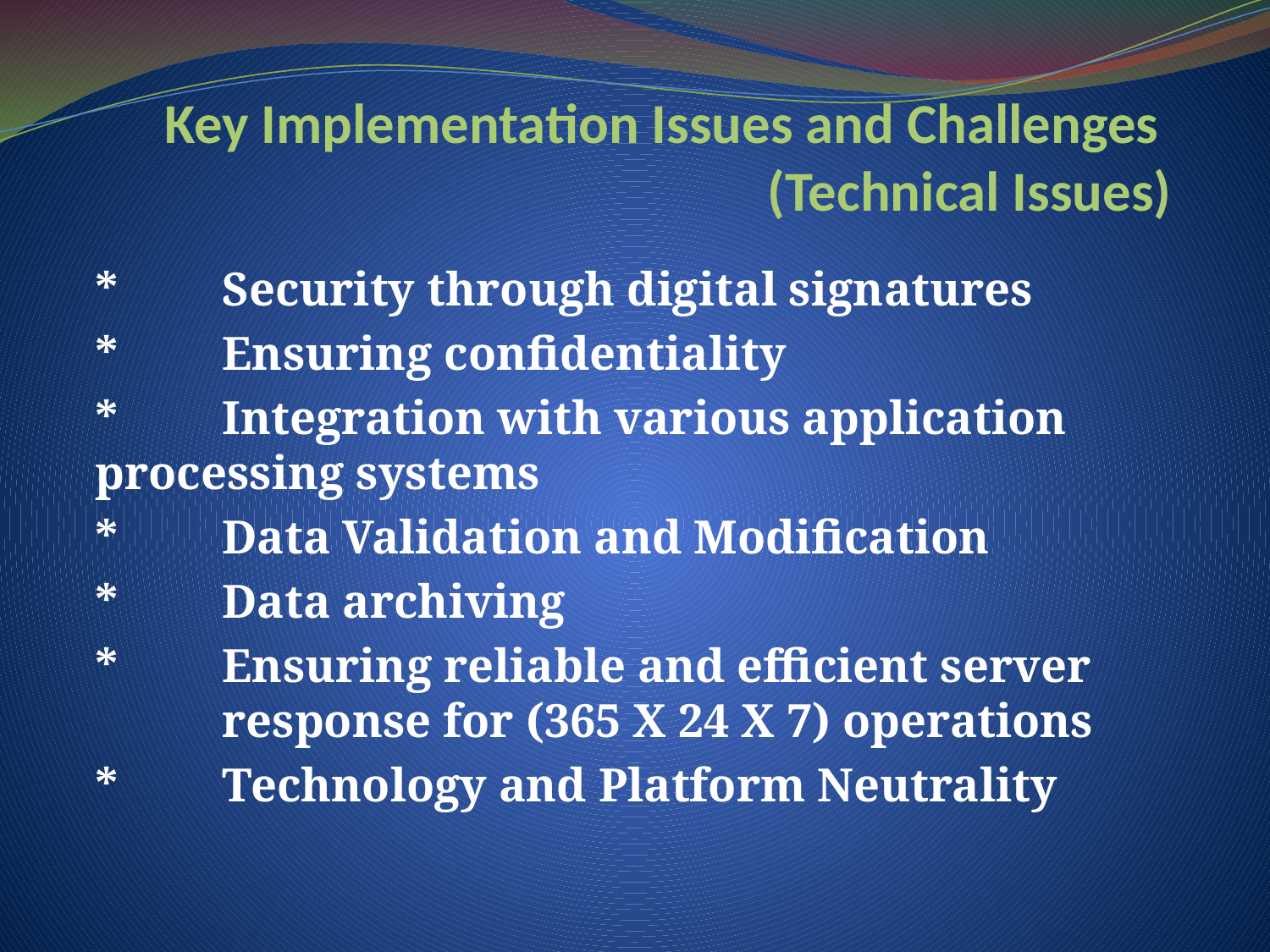

# Key Implementation Issues and Challenges (Technical Issues)
*	Security through digital signatures
*	Ensuring confidentiality
*	Integration with various application 	processing systems
*	Data Validation and Modification
*	Data archiving
*	Ensuring reliable and efficient server  	response for (365 X 24 X 7) operations
*	Technology and Platform Neutrality